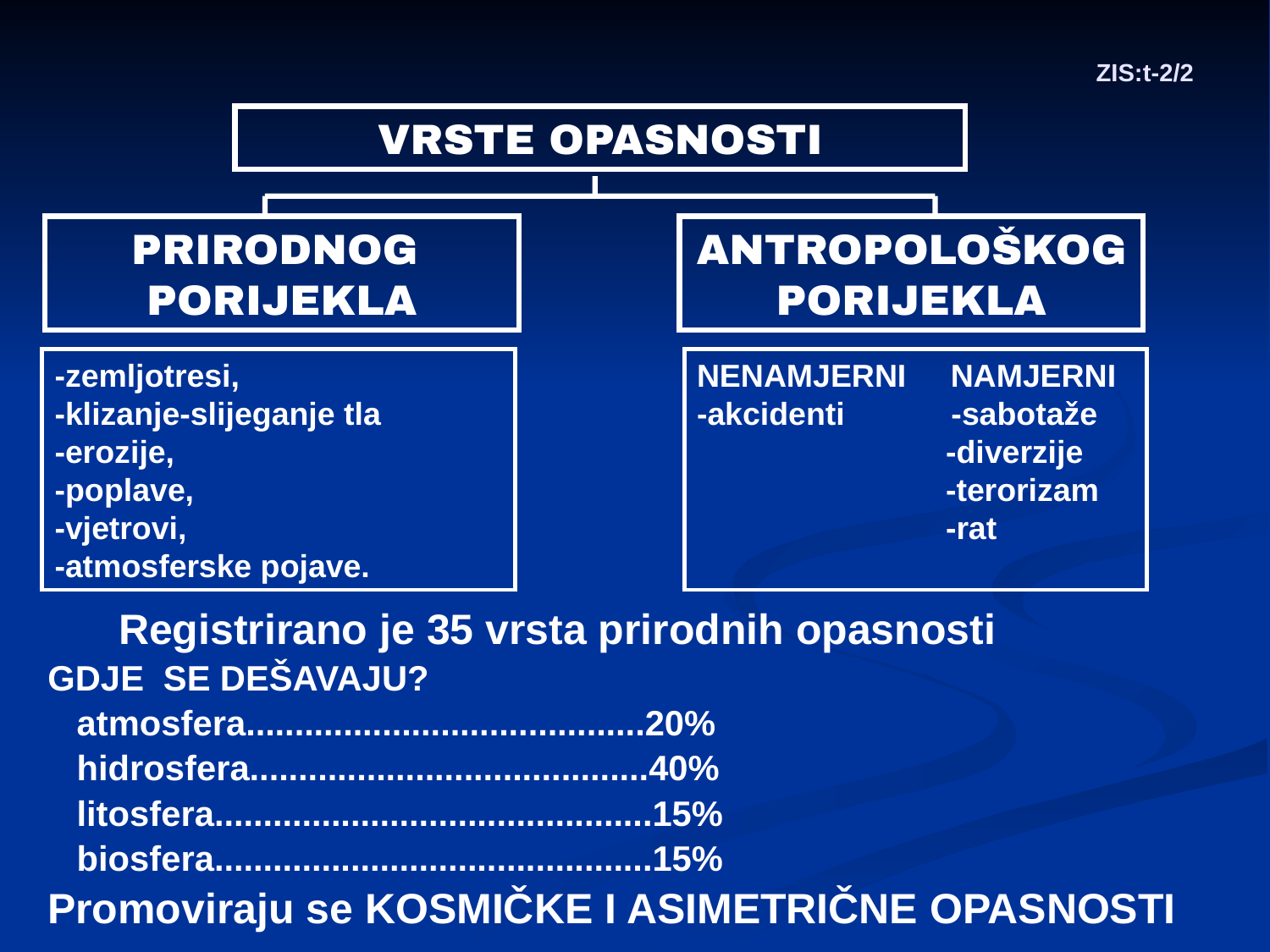

# ZIS:t-2/2
VRSTE OPASNOSTI

      Registrirano je 35 vrsta prirodnih opasnosti
GDJE  SE DEŠAVAJU?
   atmosfera.........................................20%
   hidrosfera.........................................40%
   litosfera.............................................15%
   biosfera.............................................15%
Promoviraju se KOSMIČKE I ASIMETRIČNE OPASNOSTI

PRIRODNOG
PORIJEKLA
ANTROPOLOŠKOG
PORIJEKLA
-zemljotresi,
-klizanje-slijeganje tla
-erozije,
-poplave,
-vjetrovi,
-atmosferske pojave.
NENAMJERNI     NAMJERNI
-akcidenti            -sabotaže
                            -diverzije
                            -terorizam
                            -rat